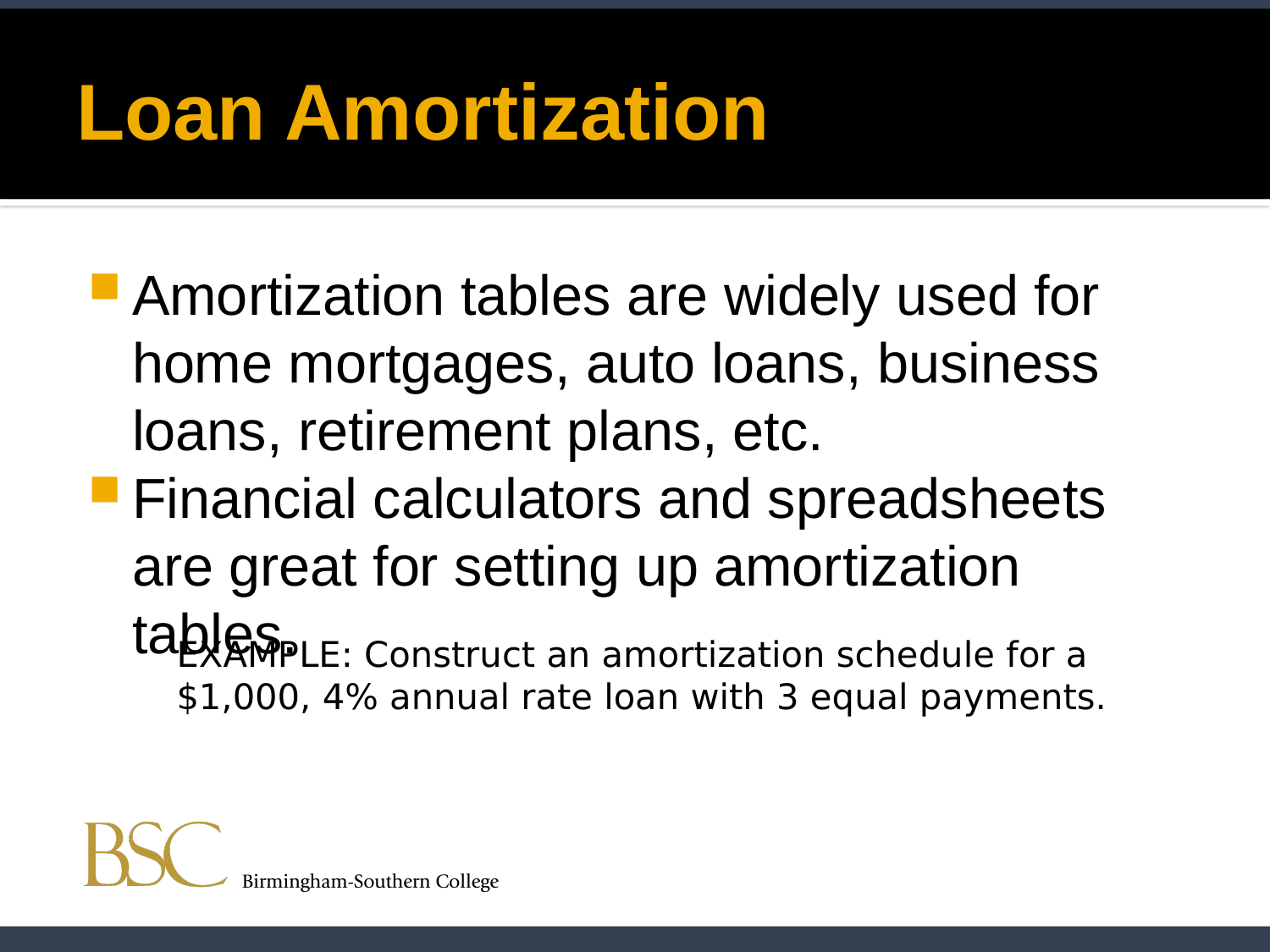

# Loan Amortization
Amortization tables are widely used for home mortgages, auto loans, business loans, retirement plans, etc.
Financial calculators and spreadsheets are great for setting up amortization tables.
EXAMPLE: Construct an amortization schedule for a $1,000, 4% annual rate loan with 3 equal payments.